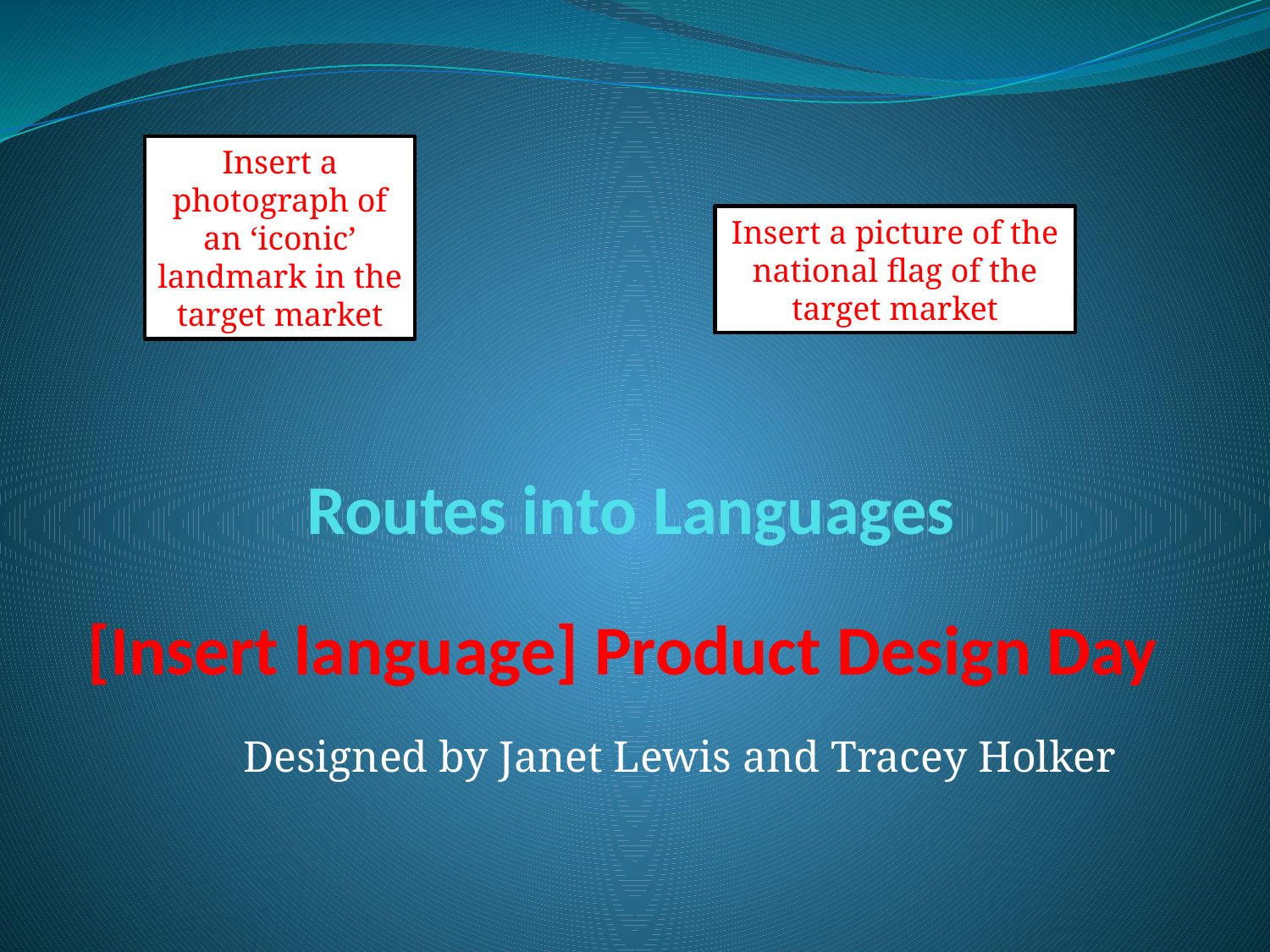

Insert a photograph of an ‘iconic’ landmark in the target market
Insert a picture of the national flag of the target market
# Routes into Languages [Insert language] Product Design Day
Designed by Janet Lewis and Tracey Holker